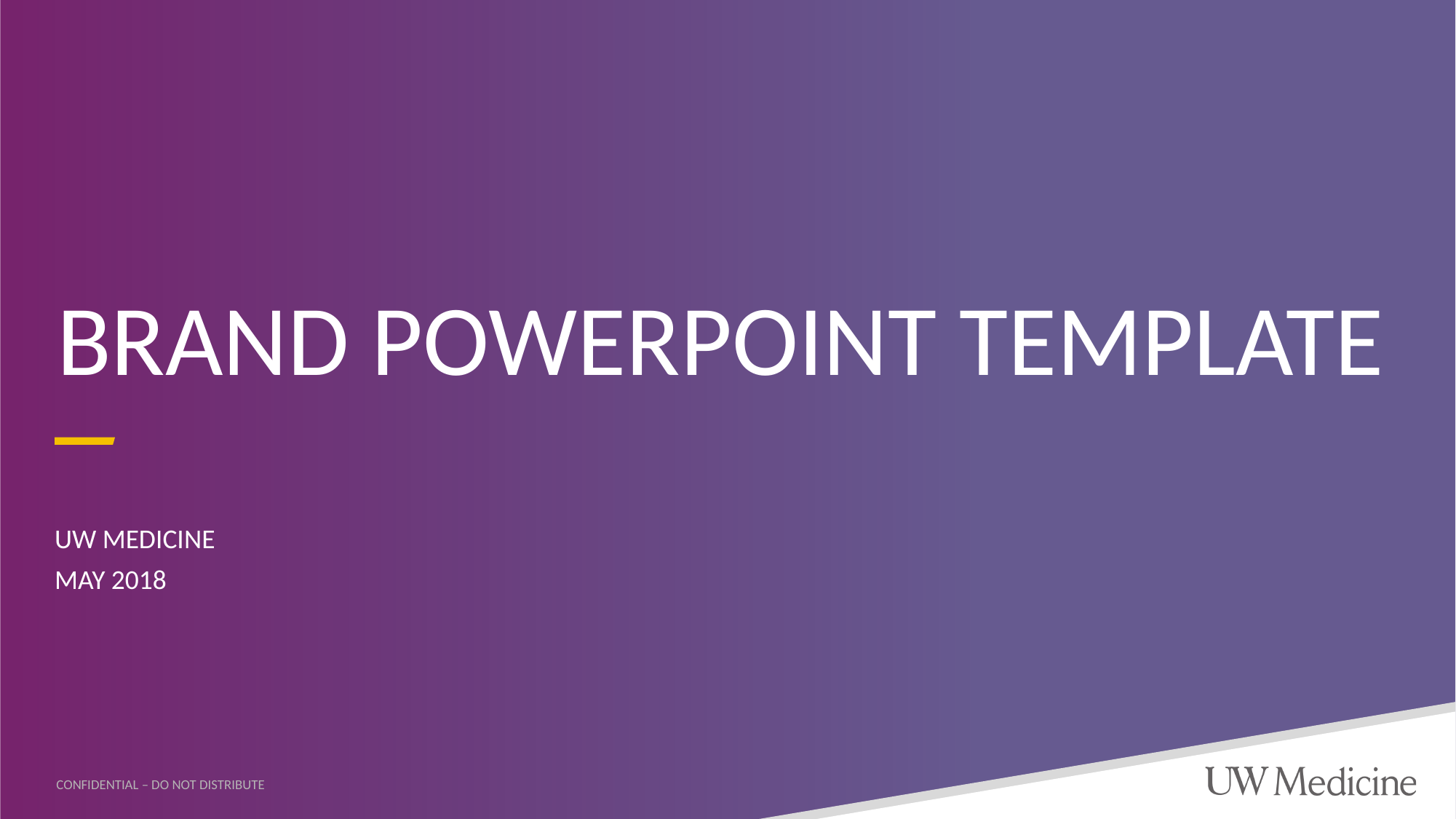

# BRAND POWERPOINT TEMPLATE
UW MEDICINE
MAY 2018
CONFIDENTIAL – DO NOT DISTRIBUTE